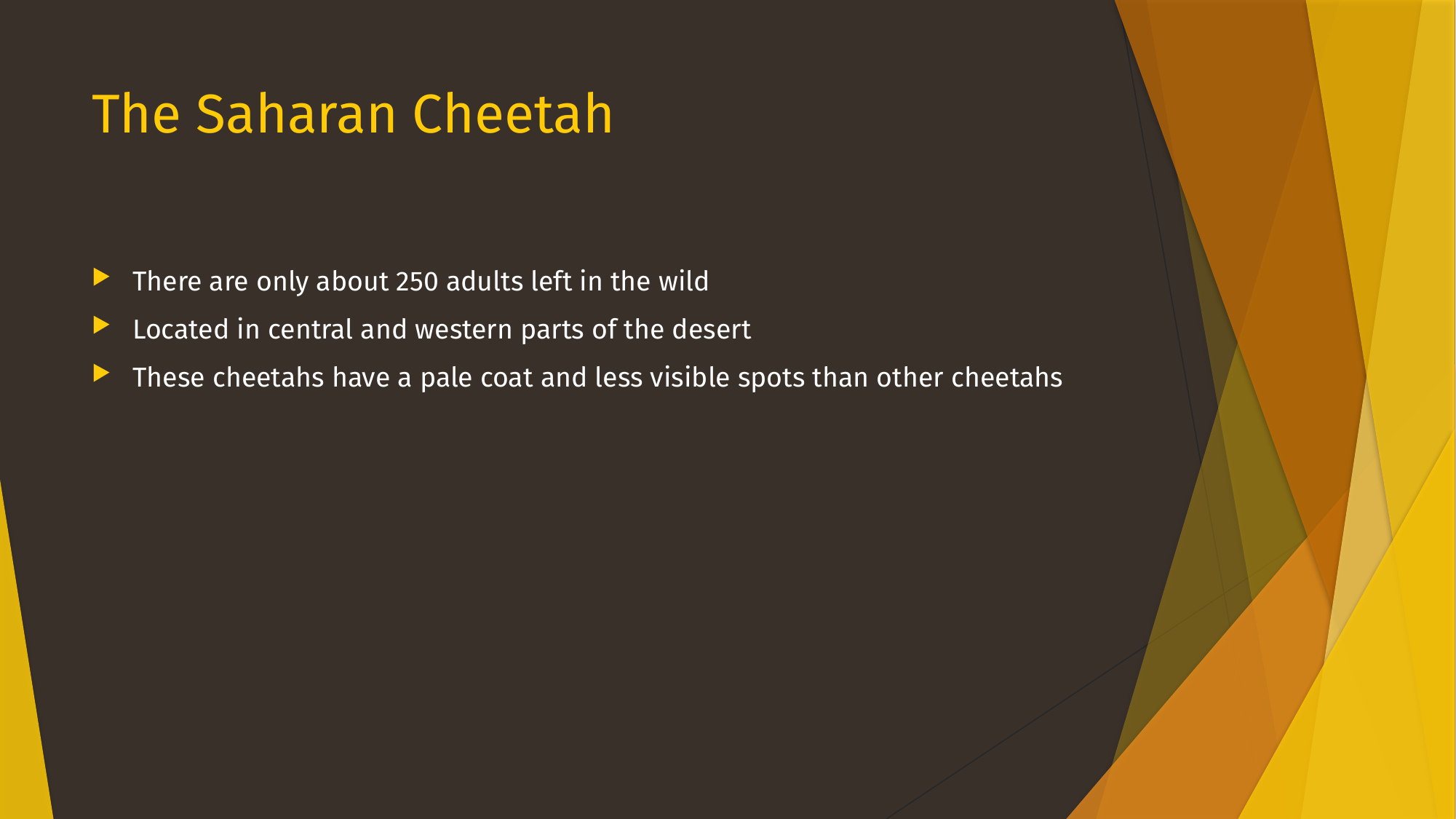

# The Saharan Cheetah
There are only about 250 adults left in the wild
Located in central and western parts of the desert
These cheetahs have a pale coat and less visible spots than other cheetahs